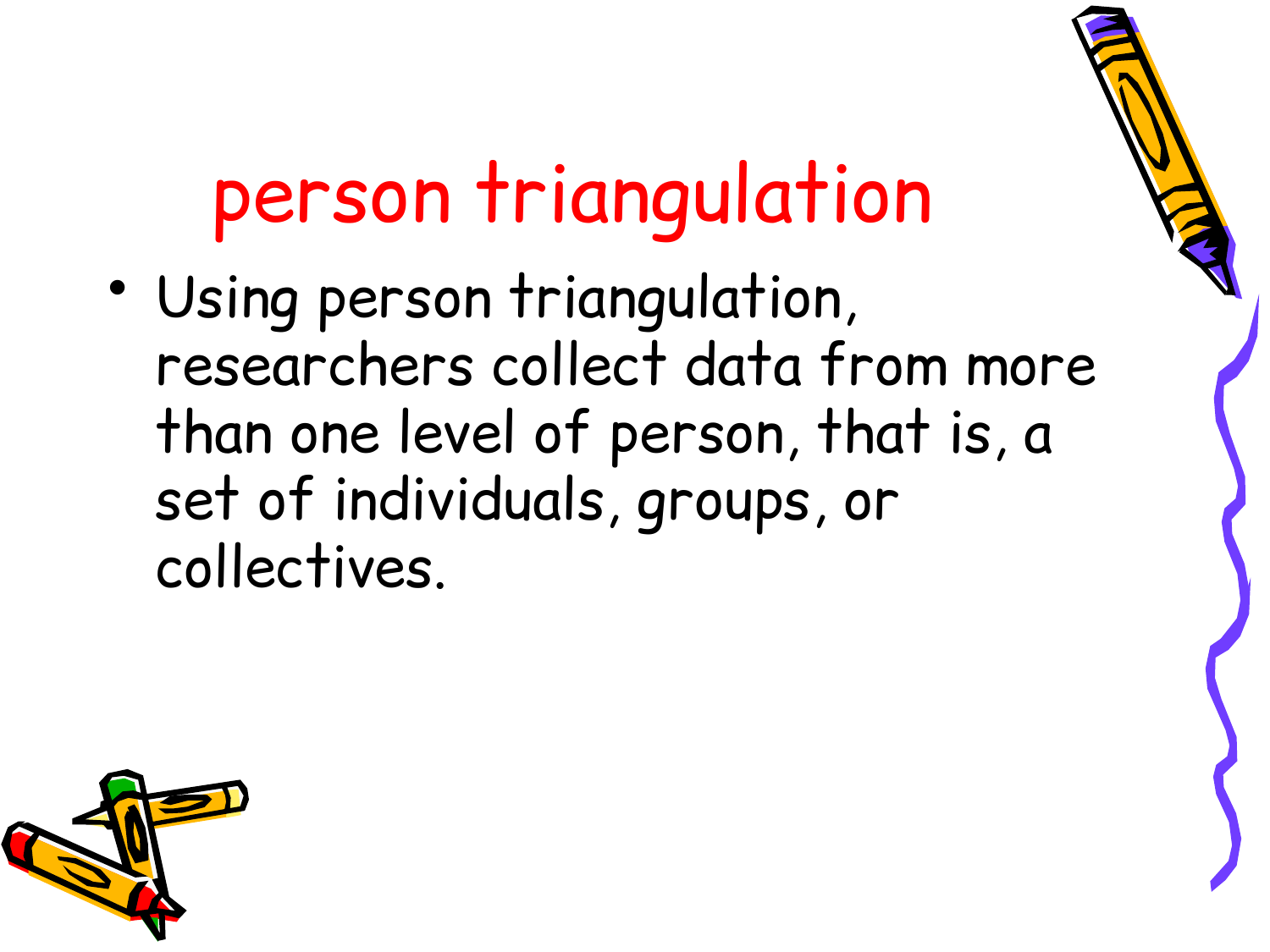

# person triangulation
Using person triangulation, researchers collect data from more than one level of person, that is, a set of individuals, groups, or collectives.